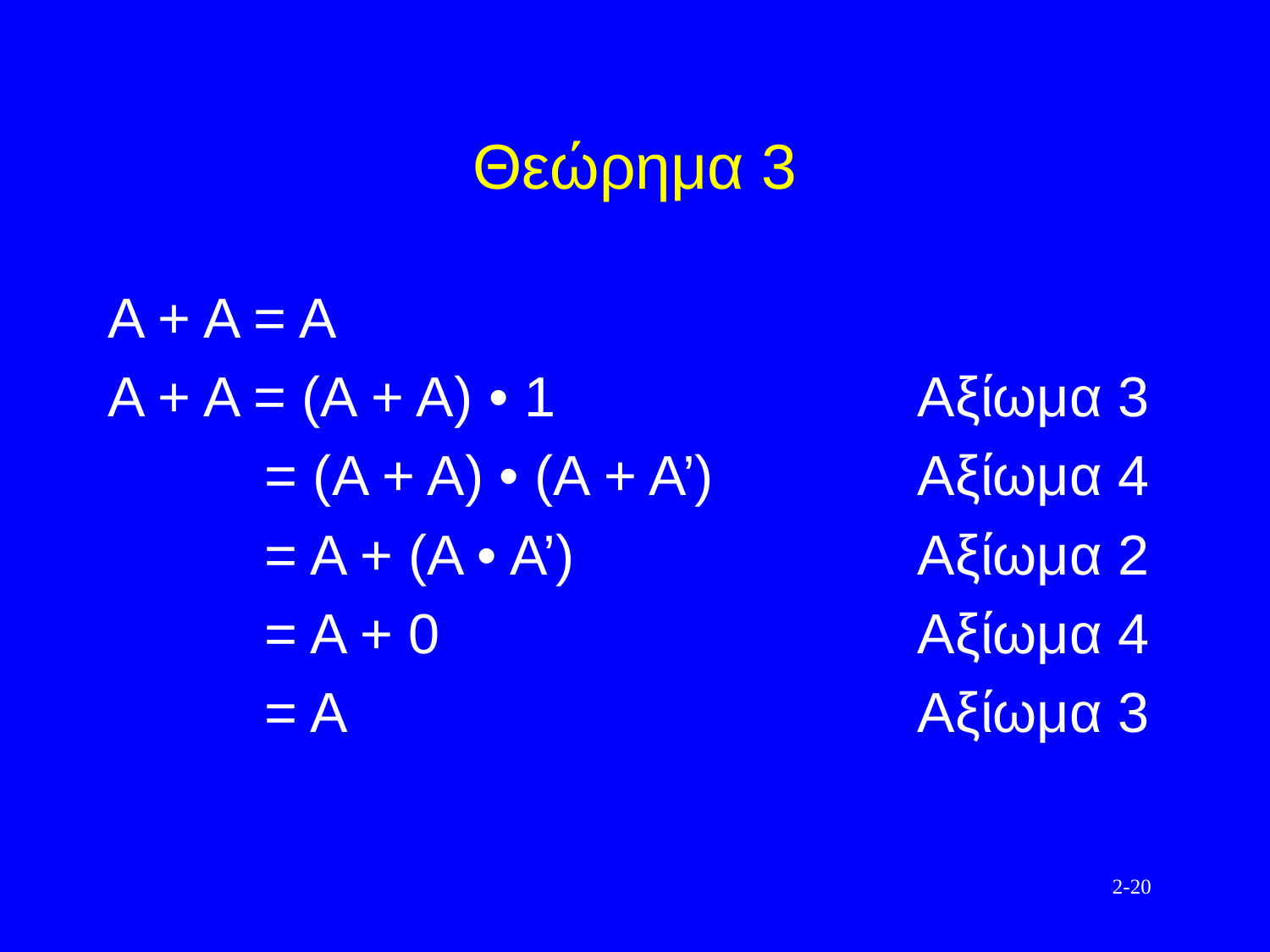

# Θεώρημα 3
Α + Α = Α
Α + Α = (Α + Α) • 1			Αξίωμα 3
          = (Α + Α) • (Α + Α’)		Αξίωμα 4
          = Α + (Α • Α’)			Αξίωμα 2
          = Α + 0				Αξίωμα 4
          = Α					Αξίωμα 3